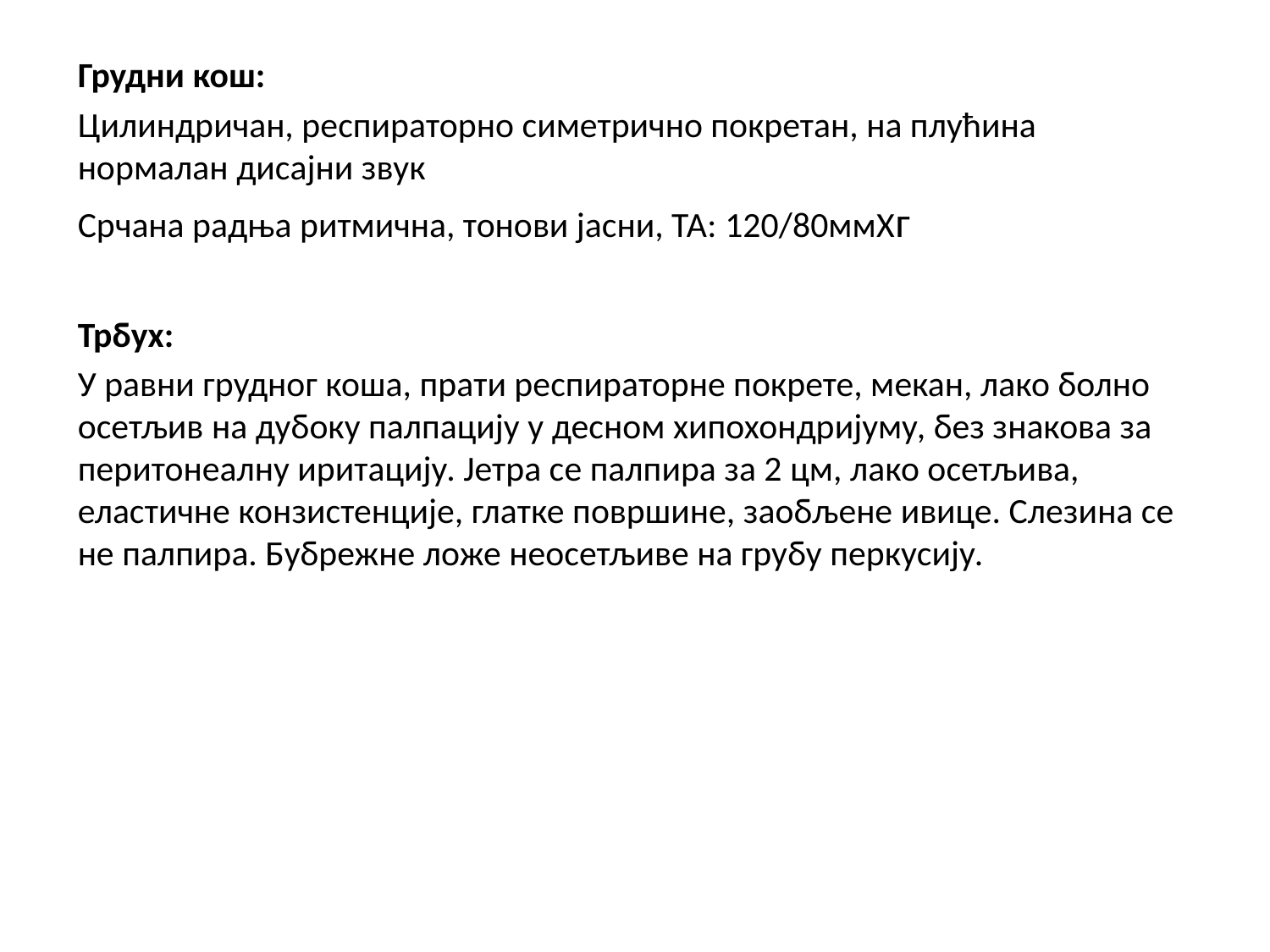

Грудни кош:
Цилиндричан, респираторно симетрично покретан, на плућина нормалан дисајни звук
Срчана радња ритмична, тонови јасни, ТА: 120/80ммХг

Трбух:
У равни грудног коша, прати респираторне покрете, мекан, лако болно осетљив на дубоку палпацију у десном хипохондријуму, без знакова за перитонеалну иритацију. Јетра се палпира за 2 цм, лако осетљива, еластичне конзистенције, глатке површине, заобљене ивице. Слезина се не палпира. Бубрежне ложе неосетљиве на грубу перкусију.